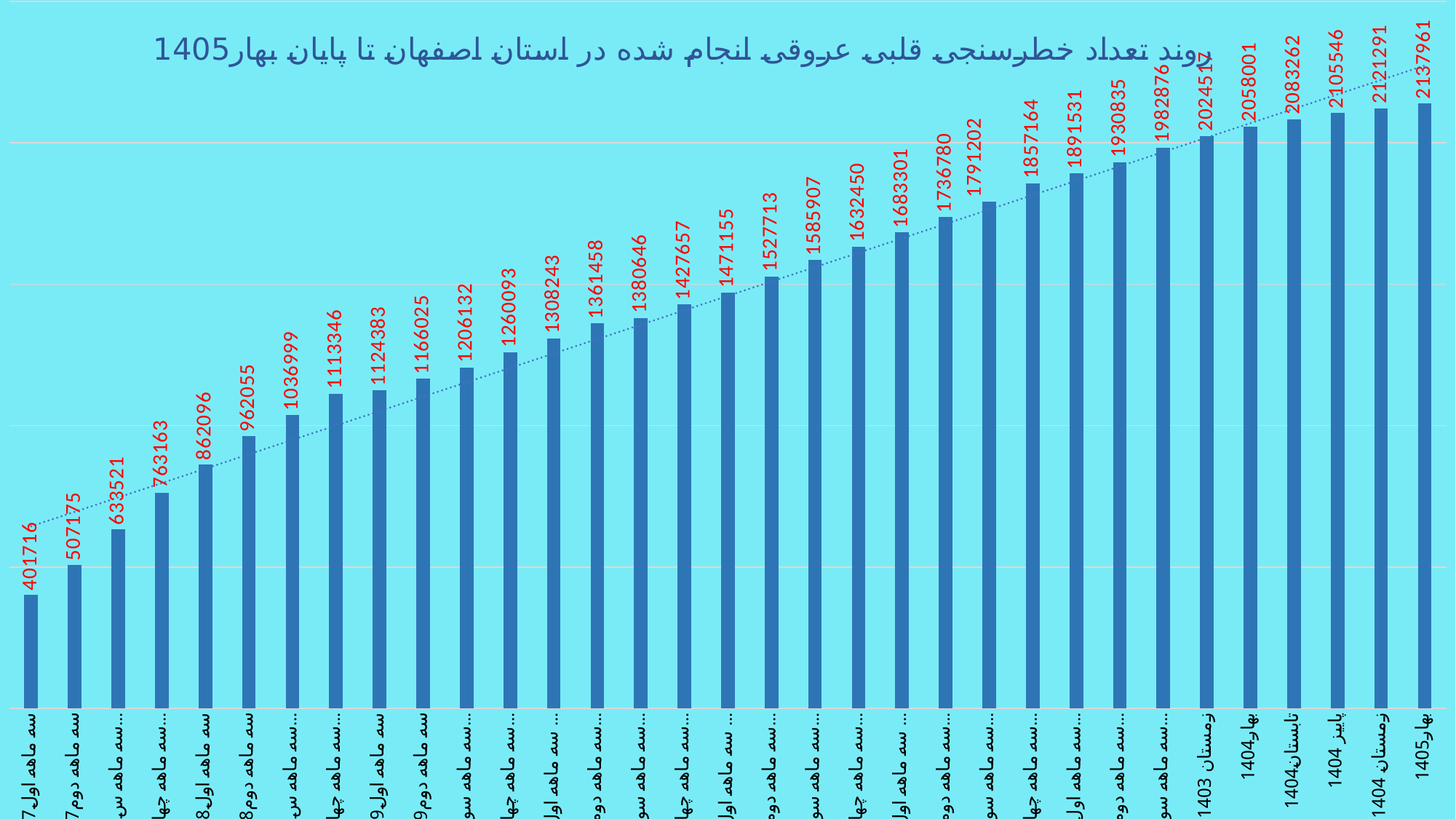

### Chart: روند تعداد خطرسنجی قلبی عروقی انجام شده در استان اصفهان تا پایان بهار1405

| Category | تعداد خطرسنجی در استان |
|---|---|
| سه ماهه اول97 | 401716.0 |
| سه ماهه دوم97 | 507175.0 |
| سه ماهه سوم97 | 633521.0 |
| سه ماهه چهارم97 | 763163.0 |
| سه ماهه اول98 | 862096.0 |
| سه ماهه دوم98 | 962055.0 |
| سه ماهه سوم98 | 1036999.0 |
| سه ماهه چهارم98 | 1113346.0 |
| سه ماهه اول99 | 1124383.0 |
| سه ماهه دوم99 | 1166025.0 |
| سه ماهه سوم  99 | 1206132.0 |
| سه ماهه چهارم 99 | 1260093.0 |
| سه ماهه اول 1400 | 1308243.0 |
| سه ماهه دوم 1400 | 1361458.0 |
| سه ماهه سوم 1400 | 1380646.0 |
| سه ماهه چهارم 1400 | 1427657.0 |
| سه ماهه اول 1401 | 1471155.0 |
| سه ماهه دوم 1401 | 1527713.0 |
| سه ماهه سوم 1401 | 1585907.0 |
| سه ماهه چهارم 1401 | 1632450.0 |
| سه ماهه اول 1402 | 1683301.0 |
| سه ماهه دوم 1402 | 1736780.0 |
| سه ماهه سوم 1402 | 1791202.0 |
| سه ماهه چهارم1402 | 1857164.0 |
| سه ماهه اول1403 | 1891531.0 |
| سه ماهه دوم1403 | 1930835.0 |
| سه ماهه سوم1403 | 1982876.0 |
| زمستان 1403 | 2024517.0 |
| بهار1404 | 2058001.0 |
| تابستان1404 | 2083262.0 |
| پاییز 1404 | 2105546.0 |
| زمستان 1404 | 2121291.0 |
| بهار1405 | 2137961.0 |